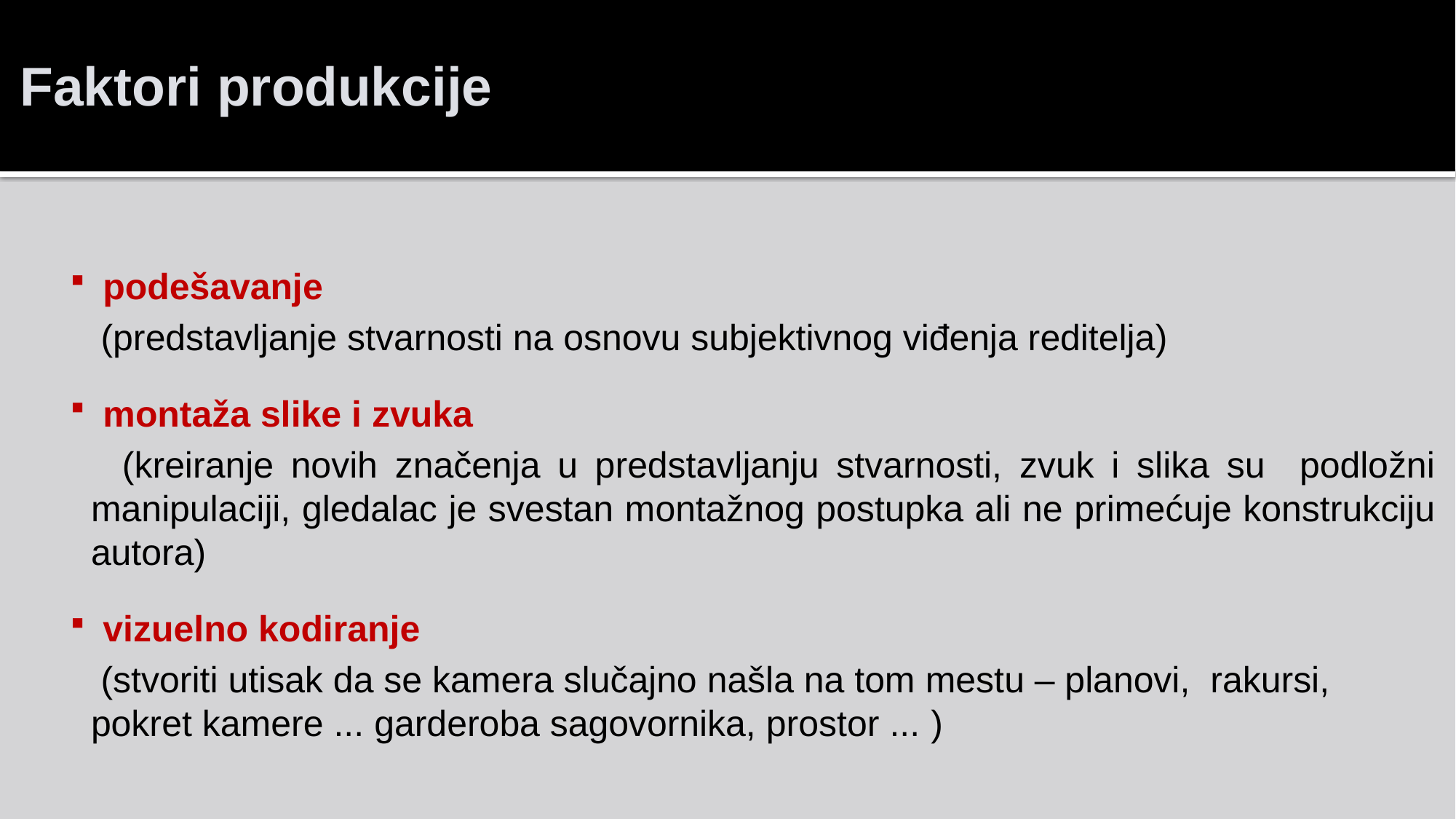

# Faktori produkcije

podešavanje
   (predstavljanje stvarnosti na osnovu subjektivnog viđenja reditelja)

montaža slike i zvuka
   (kreiranje novih značenja u predstavljanju stvarnosti, zvuk i slika su  podložni manipulaciji, gledalac je svestan montažnog postupka ali ne primećuje konstrukciju autora)

vizuelno kodiranje
   (stvoriti utisak da se kamera slučajno našla na tom mestu – planovi,  rakursi, pokret kamere ... garderoba sagovornika, prostor ... )